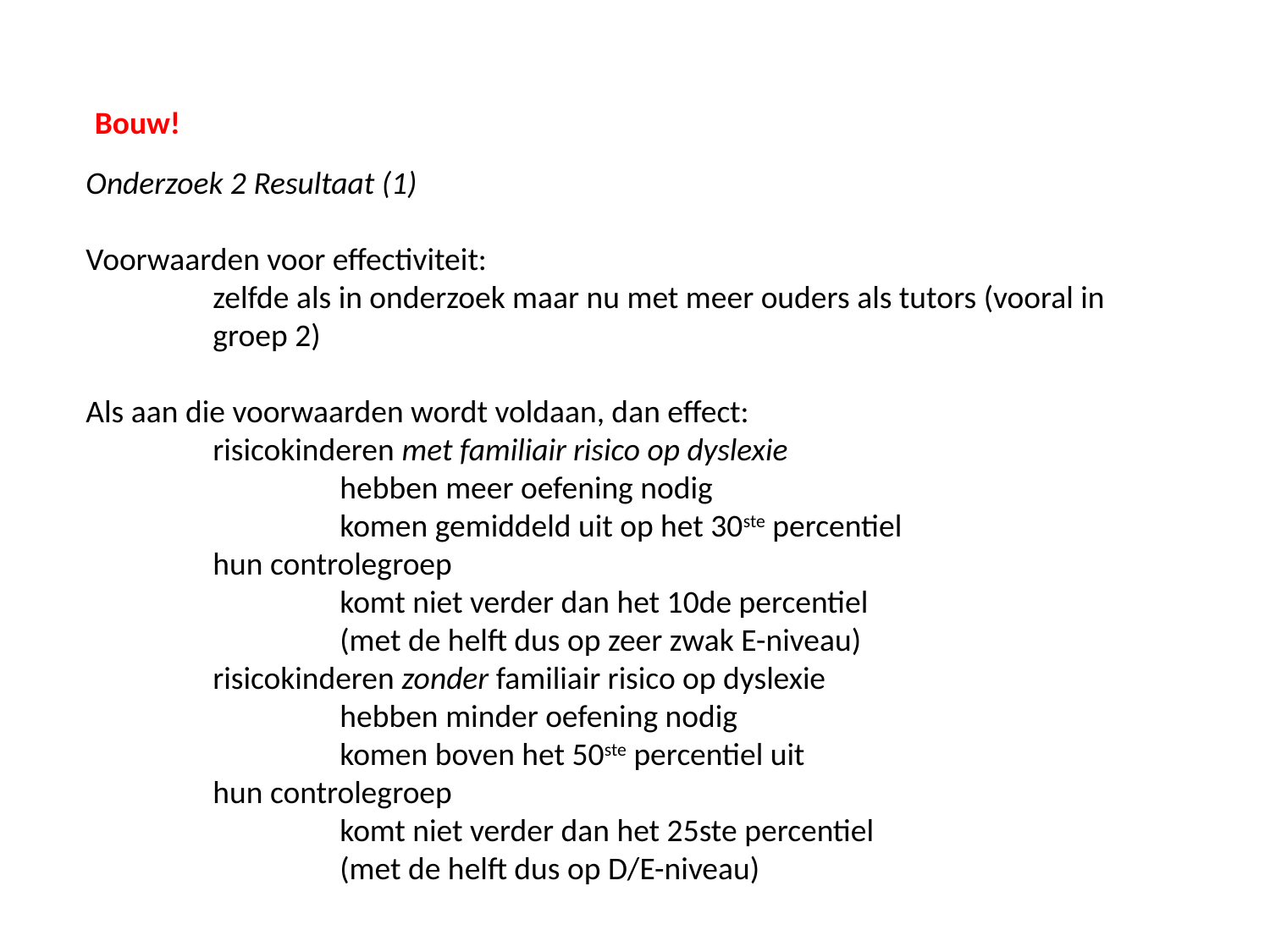

Bouw!
Onderzoek 2 Resultaat (1)

Voorwaarden voor effectiviteit:
	zelfde als in onderzoek maar nu met meer ouders als tutors (vooral in 	groep 2)

Als aan die voorwaarden wordt voldaan, dan effect:
	risicokinderen met familiair risico op dyslexie
		hebben meer oefening nodig
		komen gemiddeld uit op het 30ste percentiel
	hun controlegroep
		komt niet verder dan het 10de percentiel
		(met de helft dus op zeer zwak E-niveau)
	risicokinderen zonder familiair risico op dyslexie
		hebben minder oefening nodig
		komen boven het 50ste percentiel uit
	hun controlegroep
		komt niet verder dan het 25ste percentiel
		(met de helft dus op D/E-niveau)